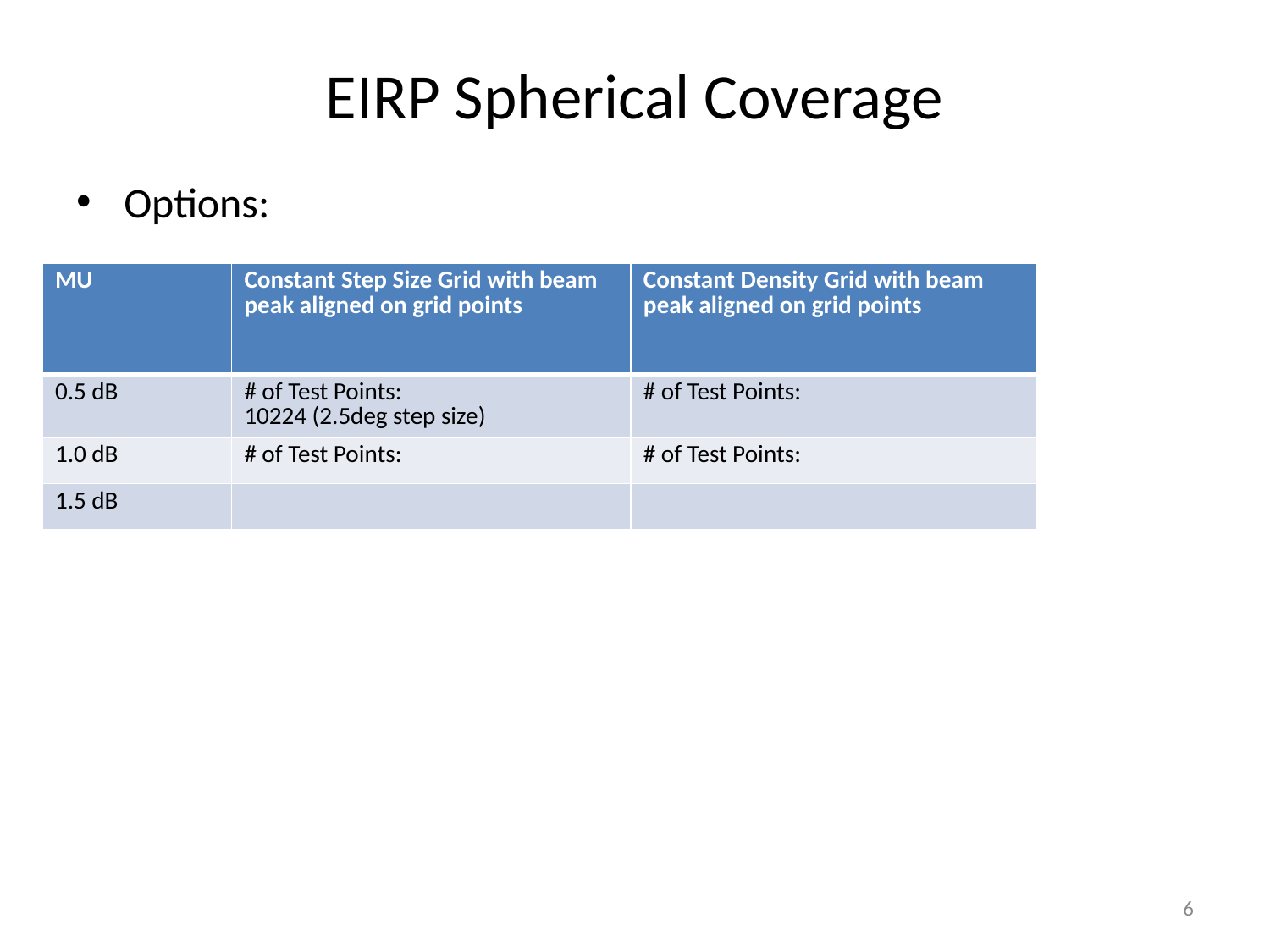

# EIRP Spherical Coverage
Options:

| MU | Constant Step Size Grid with beam peak aligned on grid points | Constant Density Grid with beam peak aligned on grid points |
| --- | --- | --- |
| 0.5 dB | # of Test Points: 10224 (2.5deg step size) | # of Test Points: |
| 1.0 dB | # of Test Points: | # of Test Points: |
| 1.5 dB |  |  |

6